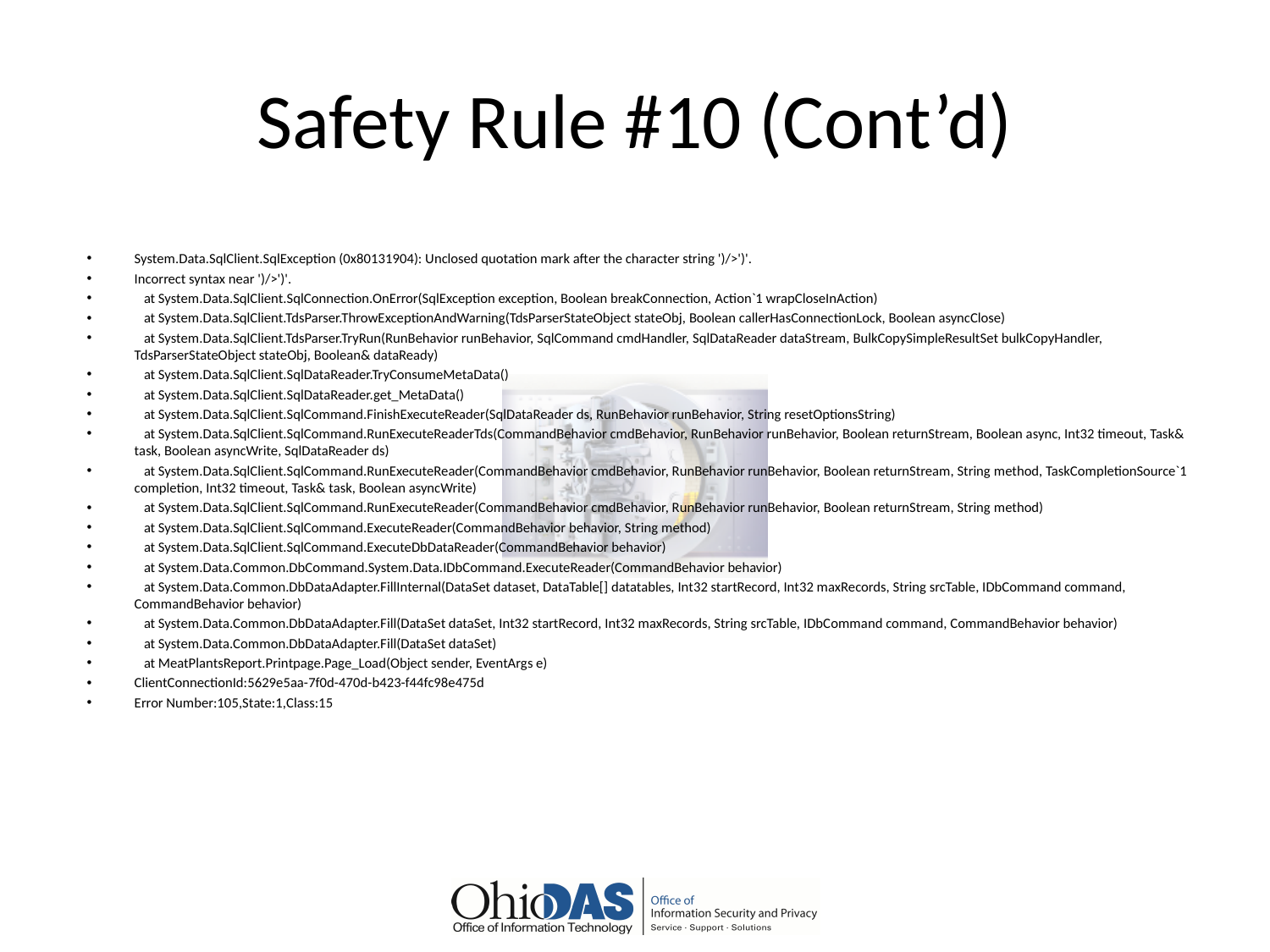

# Safety Rule #10 (Cont’d)
System.Data.SqlClient.SqlException (0x80131904): Unclosed quotation mark after the character string ')/>')'.
Incorrect syntax near ')/>')'.
   at System.Data.SqlClient.SqlConnection.OnError(SqlException exception, Boolean breakConnection, Action`1 wrapCloseInAction)
   at System.Data.SqlClient.TdsParser.ThrowExceptionAndWarning(TdsParserStateObject stateObj, Boolean callerHasConnectionLock, Boolean asyncClose)
   at System.Data.SqlClient.TdsParser.TryRun(RunBehavior runBehavior, SqlCommand cmdHandler, SqlDataReader dataStream, BulkCopySimpleResultSet bulkCopyHandler, TdsParserStateObject stateObj, Boolean& dataReady)
   at System.Data.SqlClient.SqlDataReader.TryConsumeMetaData()
   at System.Data.SqlClient.SqlDataReader.get_MetaData()
   at System.Data.SqlClient.SqlCommand.FinishExecuteReader(SqlDataReader ds, RunBehavior runBehavior, String resetOptionsString)
   at System.Data.SqlClient.SqlCommand.RunExecuteReaderTds(CommandBehavior cmdBehavior, RunBehavior runBehavior, Boolean returnStream, Boolean async, Int32 timeout, Task& task, Boolean asyncWrite, SqlDataReader ds)
   at System.Data.SqlClient.SqlCommand.RunExecuteReader(CommandBehavior cmdBehavior, RunBehavior runBehavior, Boolean returnStream, String method, TaskCompletionSource`1 completion, Int32 timeout, Task& task, Boolean asyncWrite)
   at System.Data.SqlClient.SqlCommand.RunExecuteReader(CommandBehavior cmdBehavior, RunBehavior runBehavior, Boolean returnStream, String method)
   at System.Data.SqlClient.SqlCommand.ExecuteReader(CommandBehavior behavior, String method)
   at System.Data.SqlClient.SqlCommand.ExecuteDbDataReader(CommandBehavior behavior)
   at System.Data.Common.DbCommand.System.Data.IDbCommand.ExecuteReader(CommandBehavior behavior)
   at System.Data.Common.DbDataAdapter.FillInternal(DataSet dataset, DataTable[] datatables, Int32 startRecord, Int32 maxRecords, String srcTable, IDbCommand command, CommandBehavior behavior)
   at System.Data.Common.DbDataAdapter.Fill(DataSet dataSet, Int32 startRecord, Int32 maxRecords, String srcTable, IDbCommand command, CommandBehavior behavior)
   at System.Data.Common.DbDataAdapter.Fill(DataSet dataSet)
   at MeatPlantsReport.Printpage.Page_Load(Object sender, EventArgs e)
ClientConnectionId:5629e5aa-7f0d-470d-b423-f44fc98e475d
Error Number:105,State:1,Class:15